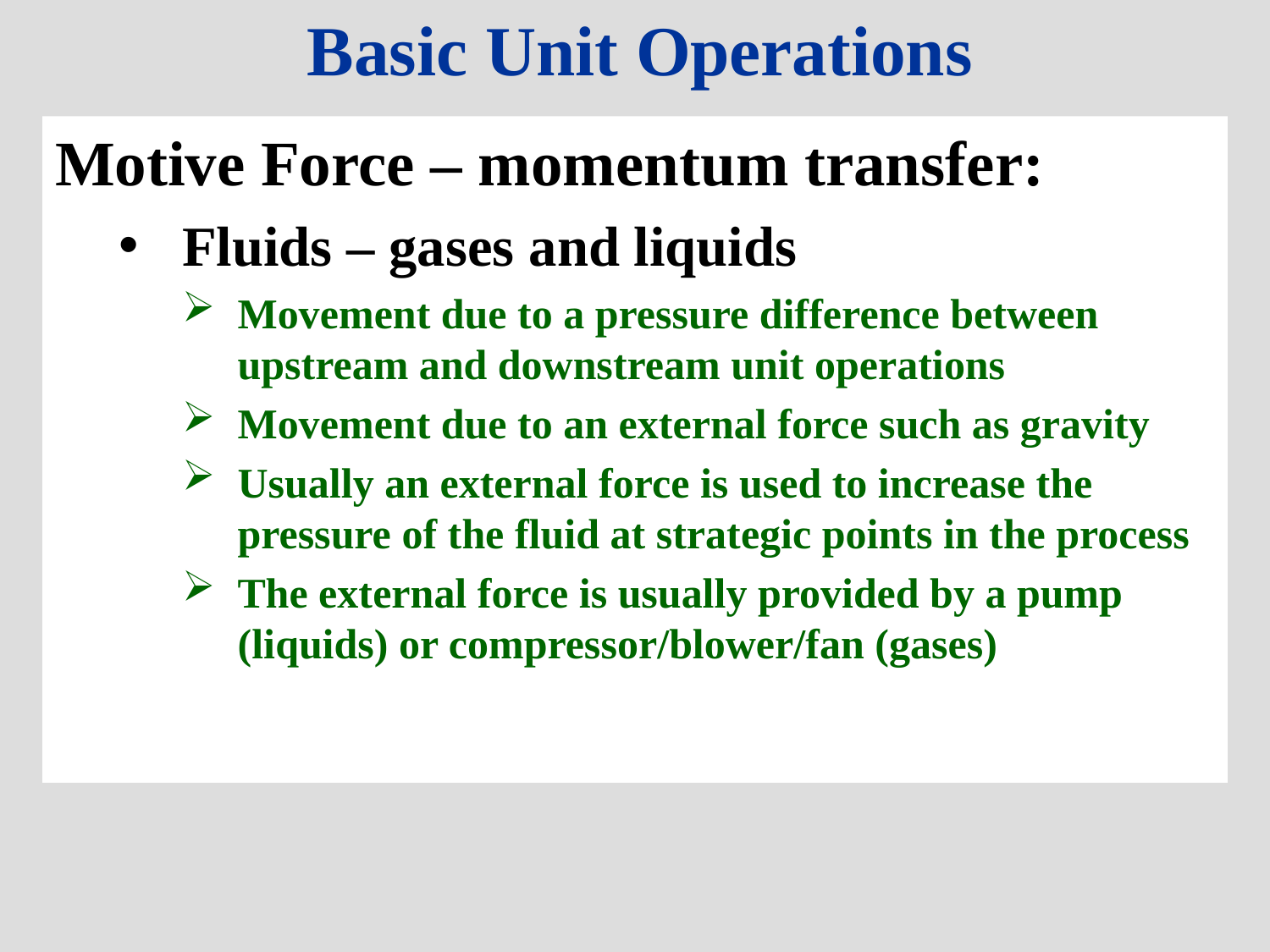

# Basic Unit Operations
Motive Force – momentum transfer:
Fluids – gases and liquids
Movement due to a pressure difference between upstream and downstream unit operations
Movement due to an external force such as gravity
Usually an external force is used to increase the pressure of the fluid at strategic points in the process
The external force is usually provided by a pump (liquids) or compressor/blower/fan (gases)